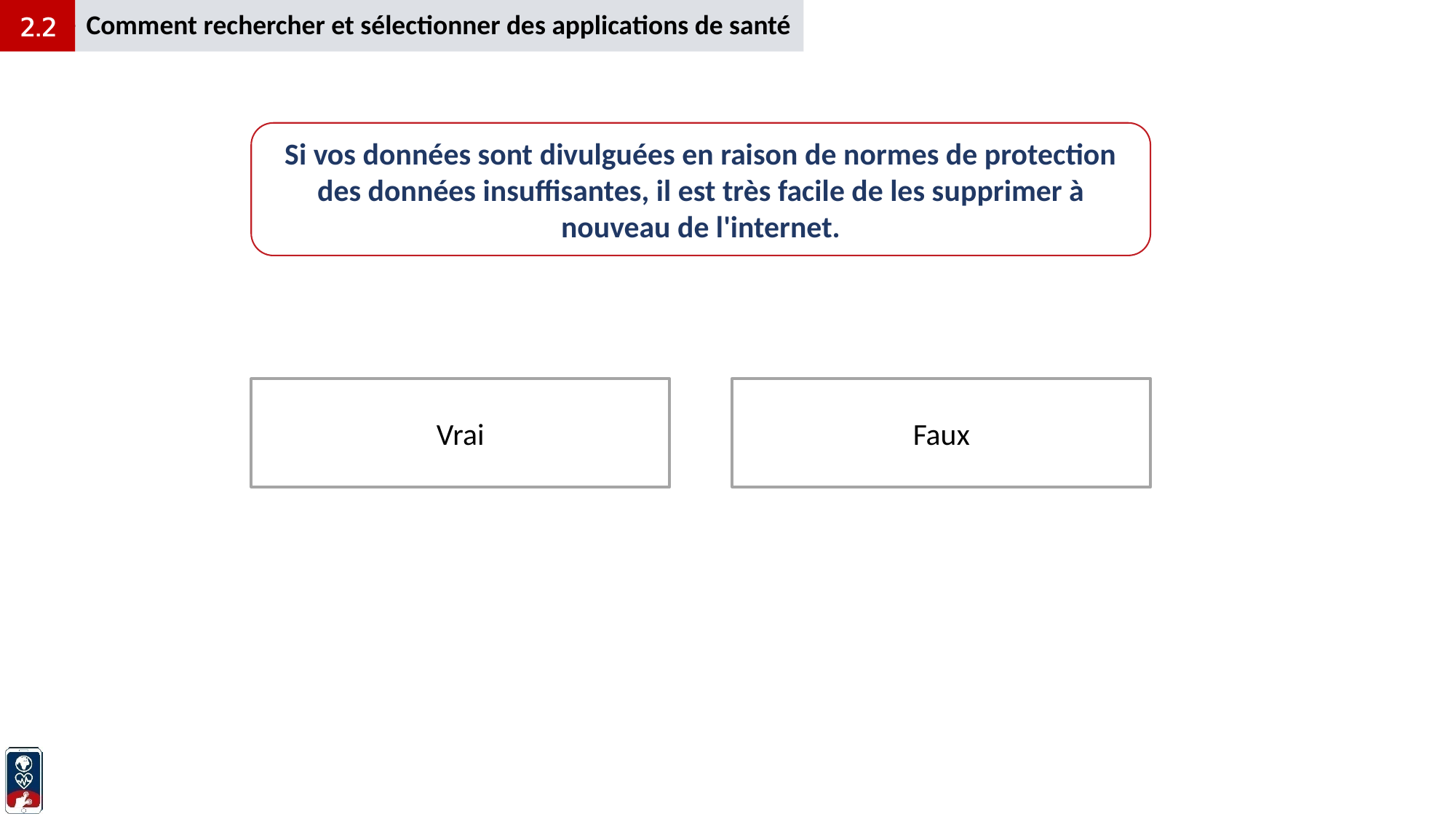

Comment rechercher et sélectionner des applications de santé
1
2.2
Si vos données sont divulguées en raison de normes de protection des données insuffisantes, il est très facile de les supprimer à nouveau de l'internet.
Vrai
Faux